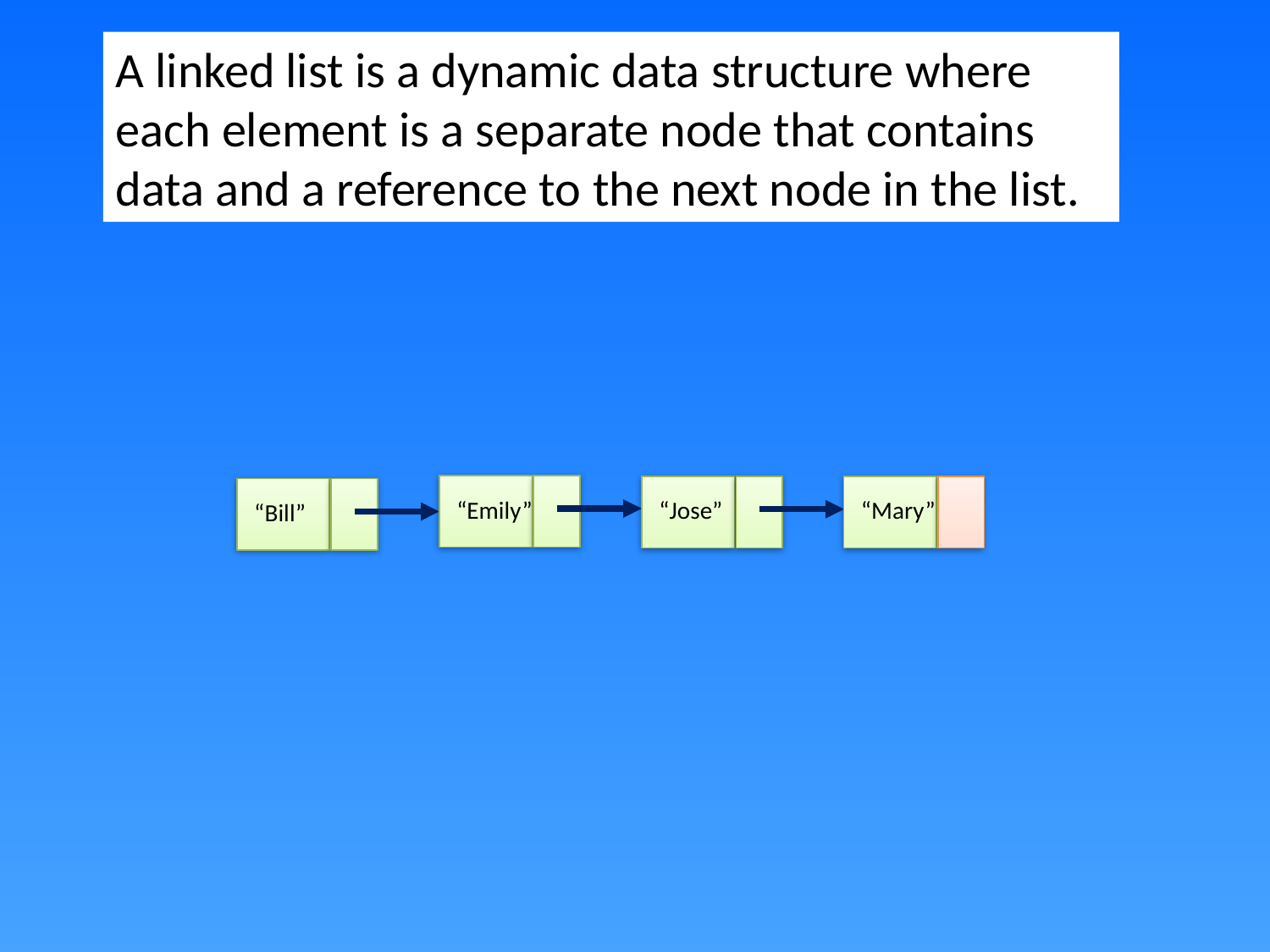

A linked list is a dynamic data structure where each element is a separate node that contains data and a reference to the next node in the list.

“Emily”

“Jose”

“Mary”

“Bill”